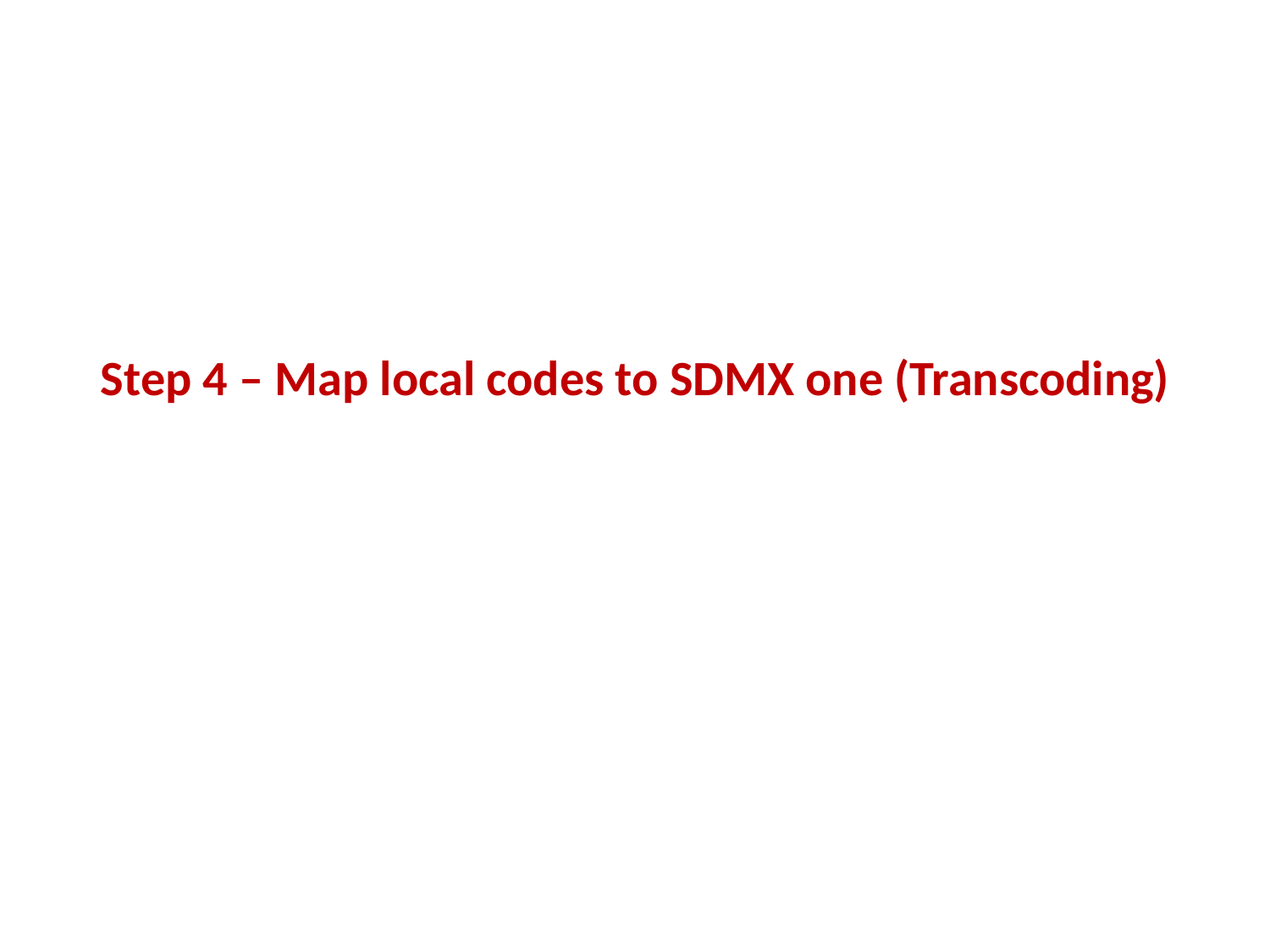

Step 4 – Map local codes to SDMX one (Transcoding)